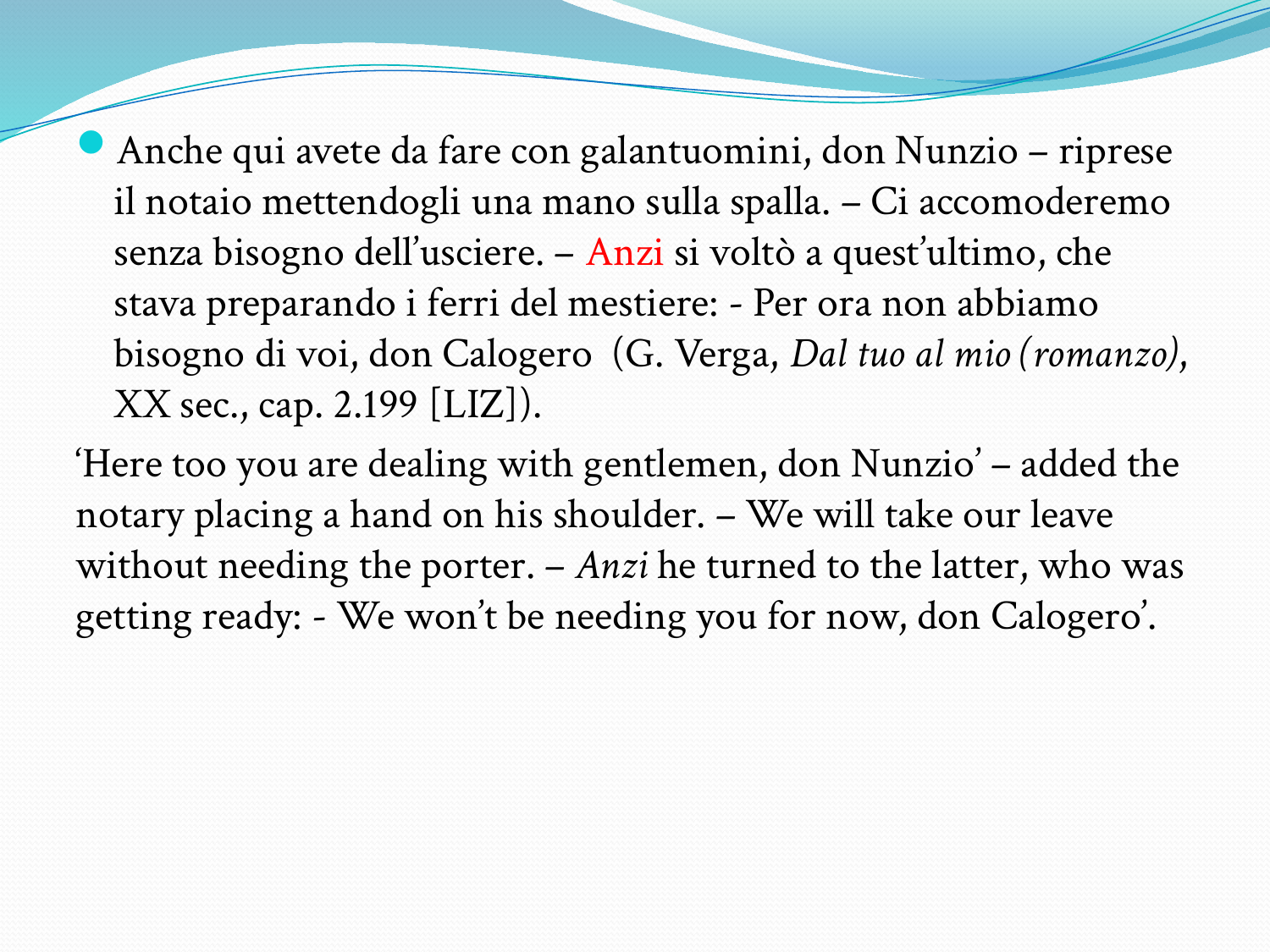

Anche qui avete da fare con galantuomini, don Nunzio – riprese il notaio mettendogli una mano sulla spalla. – Ci accomoderemo senza bisogno dell’usciere. – Anzi si voltò a quest’ultimo, che stava preparando i ferri del mestiere: - Per ora non abbiamo bisogno di voi, don Calogero  (G. Verga, Dal tuo al mio (romanzo), XX sec., cap. 2.199 [LIZ]).
‘Here too you are dealing with gentlemen, don Nunzio’ – added the notary placing a hand on his shoulder. – We will take our leave without needing the porter. – Anzi he turned to the latter, who was getting ready: - We won’t be needing you for now, don Calogero’.

#